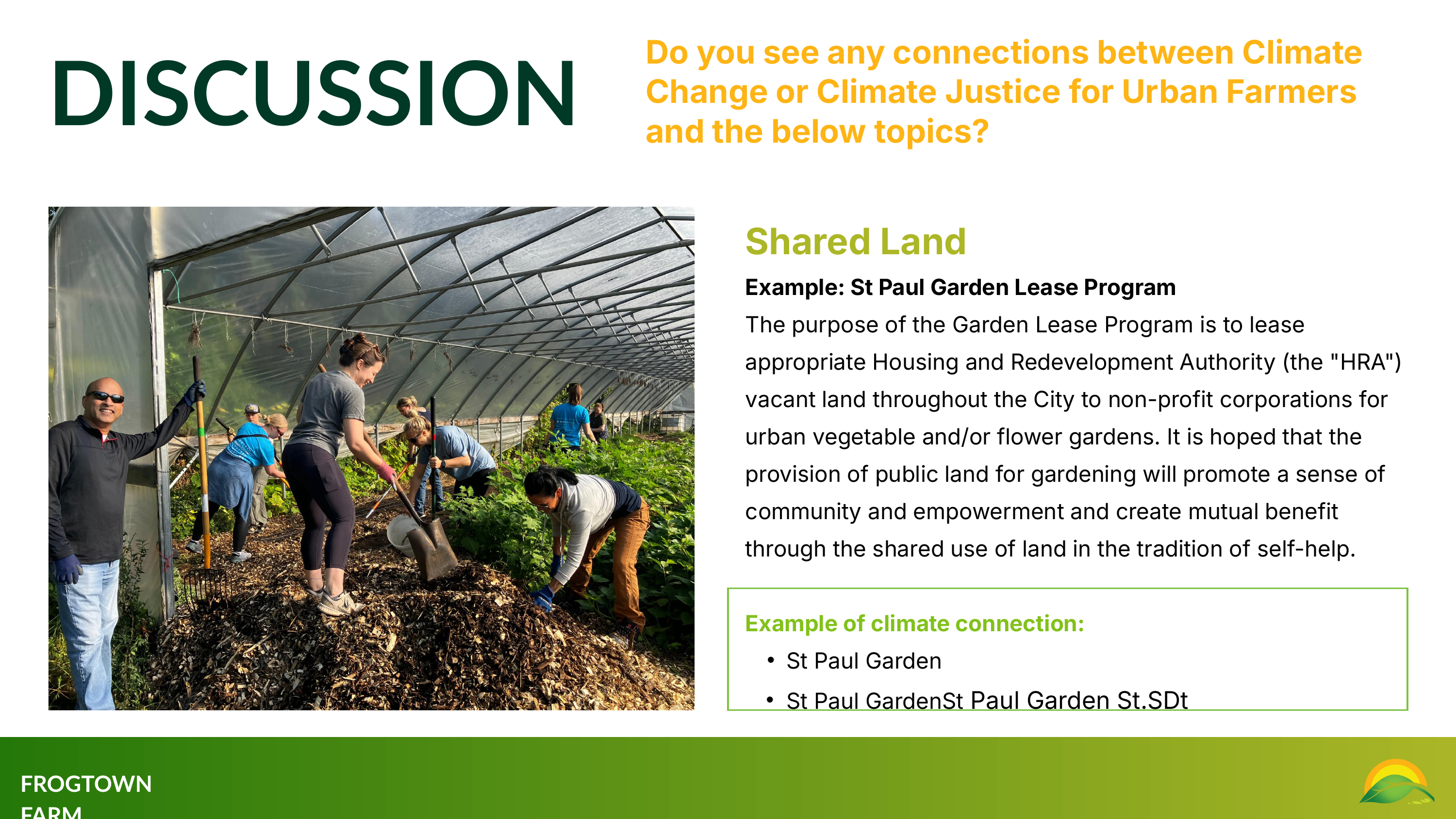

Do you see any connections between Climate Change or Climate Justice for Urban Farmers and the below topics?
DISCUSSION
Shared Land

Example: St Paul Garden Lease Program
The purpose of the Garden Lease Program is to lease appropriate Housing and Redevelopment Authority (the "HRA") vacant land throughout the City to non-profit corporations for urban vegetable and/or flower gardens. It is hoped that the provision of public land for gardening will promote a sense of community and empowerment and create mutual benefit through the shared use of land in the tradition of self-help.

Example of climate connection:
St Paul Garden
St Paul GardenSt Paul Garden St.SDt

FROGTOWN FARM
FROGTOWN FARM